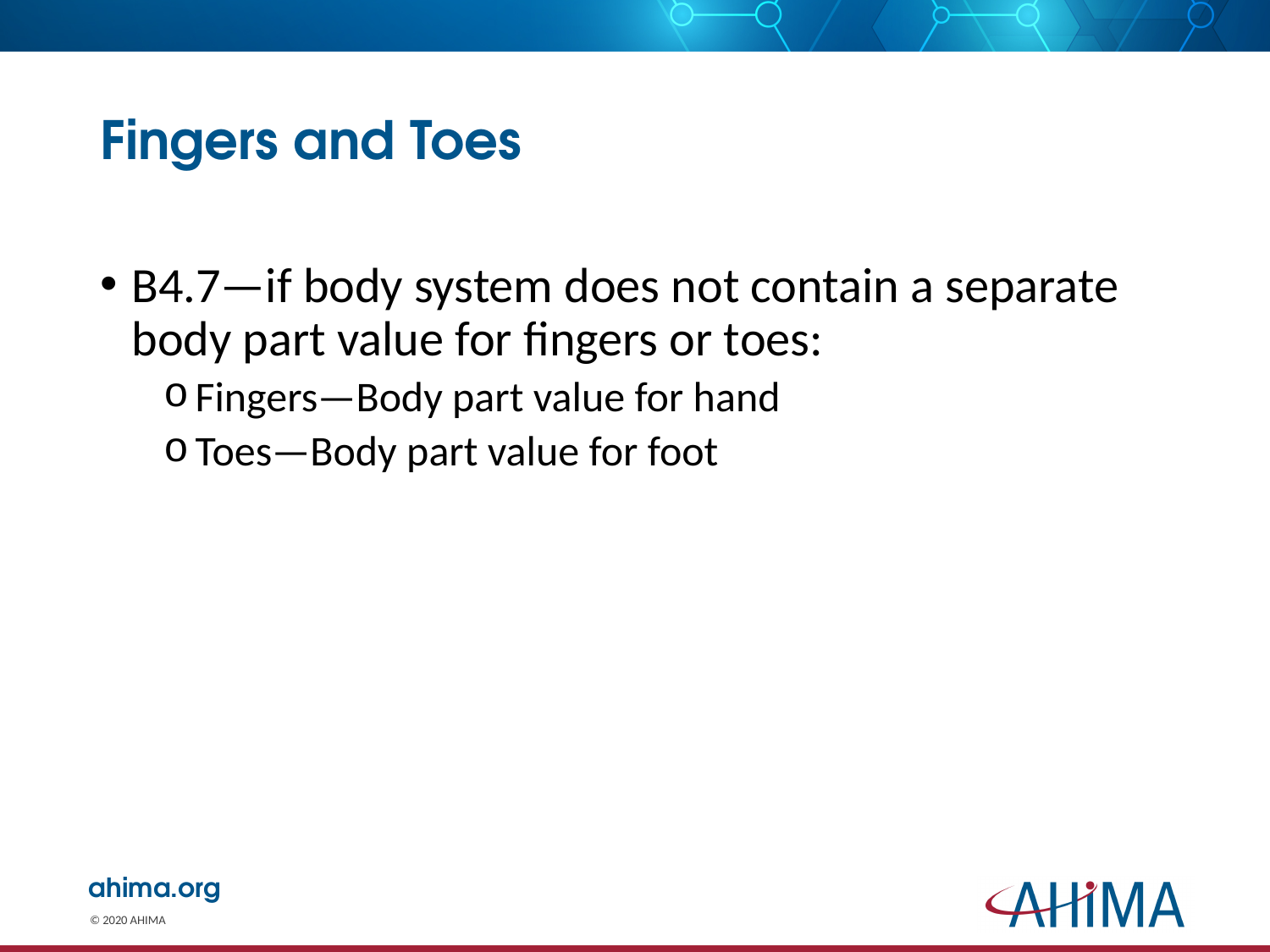

# Fingers and Toes
B4.7—if body system does not contain a separate body part value for fingers or toes:
Fingers—Body part value for hand
Toes—Body part value for foot